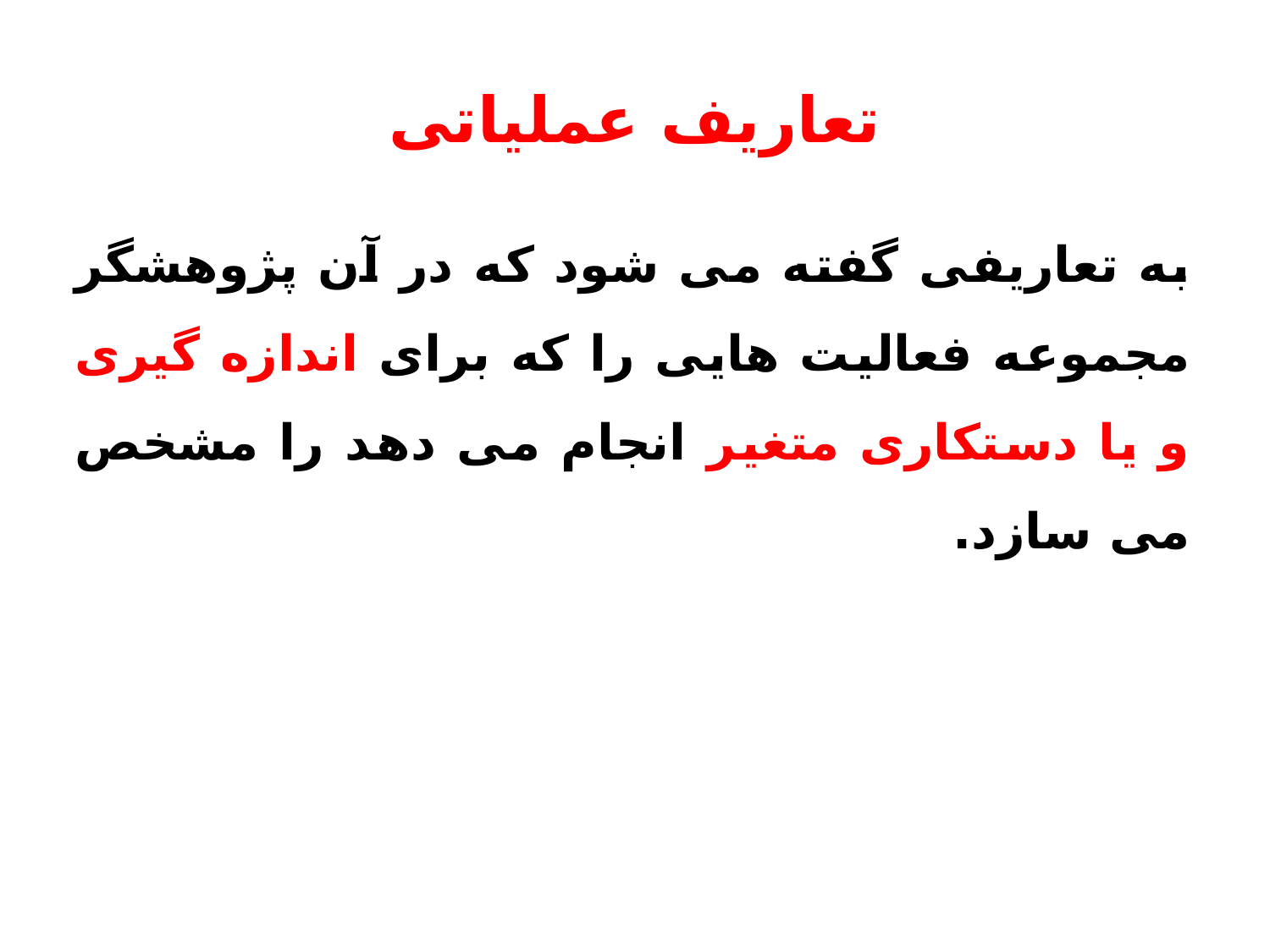

# تعاریف عملیاتی
به تعاریفی گفته می شود که در آن پژوهشگر مجموعه فعالیت هایی را که برای اندازه گیری و یا دستکاری متغیر انجام می دهد را مشخص می سازد.